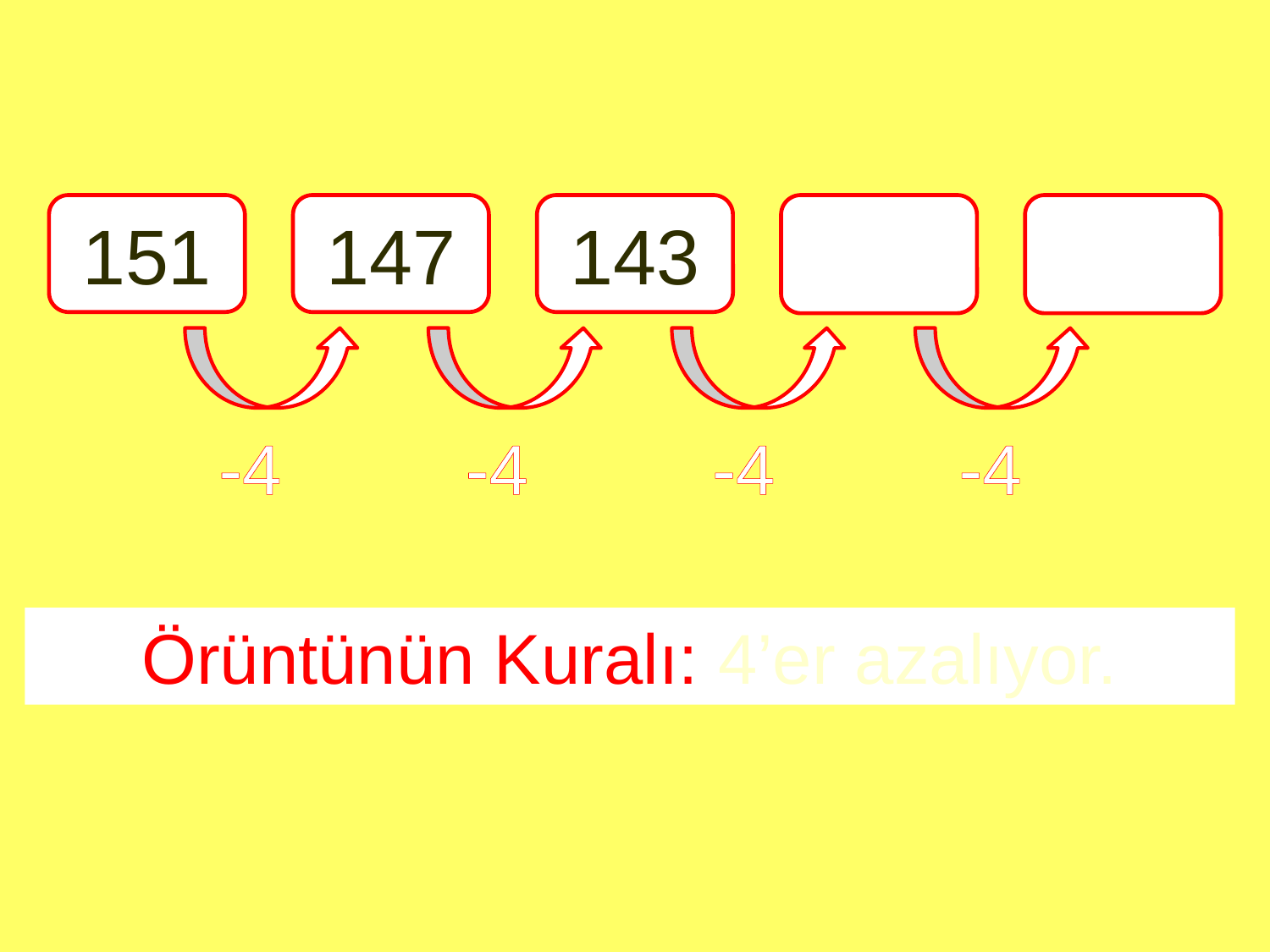

151
147
143

-4
-4
-4
-4
Örüntünün Kuralı: 4’er azalıyor.